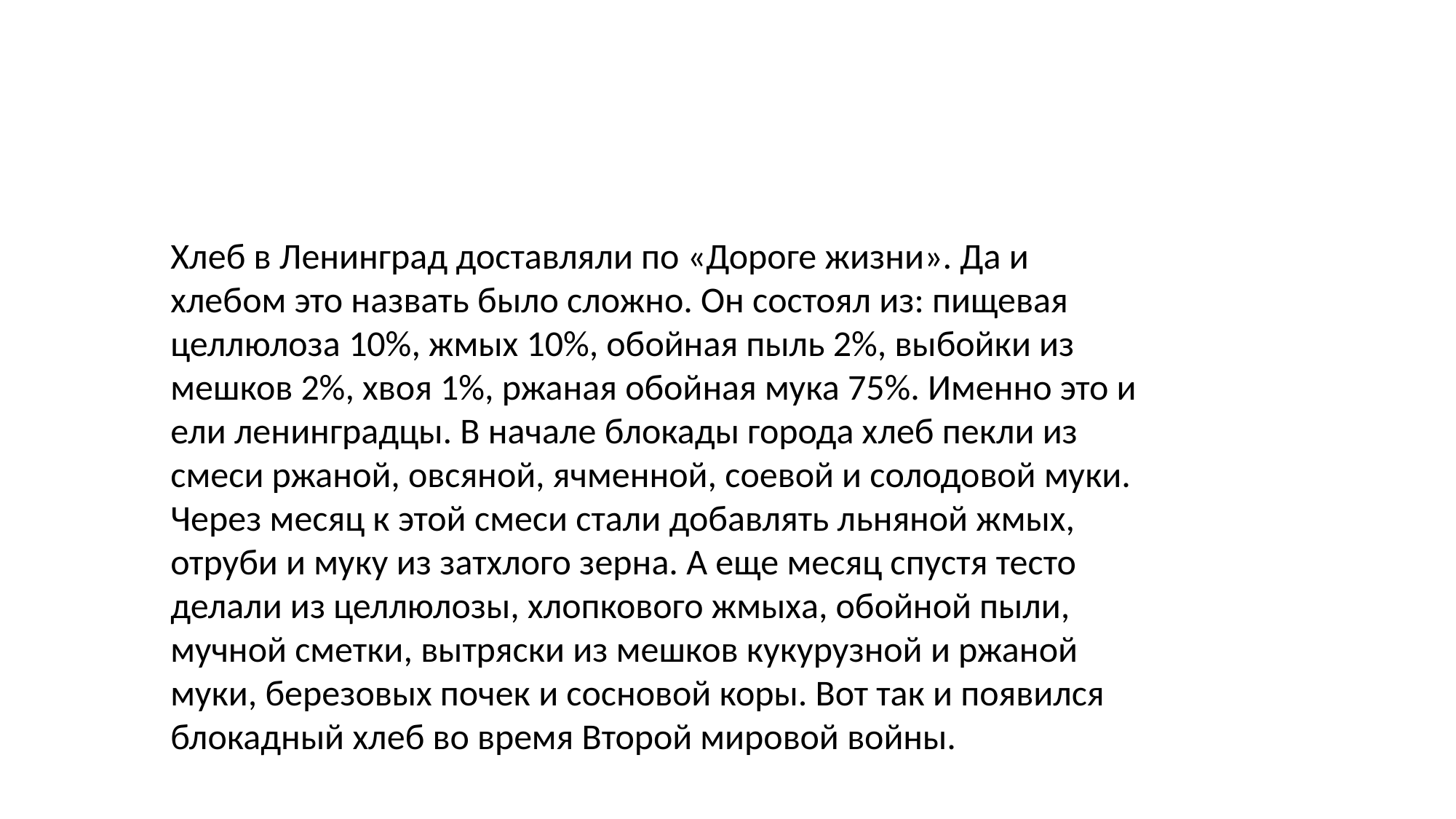

Хлеб в Ленинград доставляли по «Дороге жизни». Да и хлебом это назвать было сложно. Он состоял из: пищевая целлюлоза 10%, жмых 10%, обойная пыль 2%, выбойки из мешков 2%, хвоя 1%, ржаная обойная мука 75%. Именно это и ели ленинградцы. В начале блокады города хлеб пекли из смеси ржаной, овсяной, ячменной, соевой и солодовой муки. Через месяц к этой смеси стали добавлять льняной жмых, отруби и муку из затхлого зерна. А еще месяц спустя тесто делали из целлюлозы, хлопкового жмыха, обойной пыли, мучной сметки, вытряски из мешков кукурузной и ржаной муки, березовых почек и сосновой коры. Вот так и появился блокадный хлеб во время Второй мировой войны.